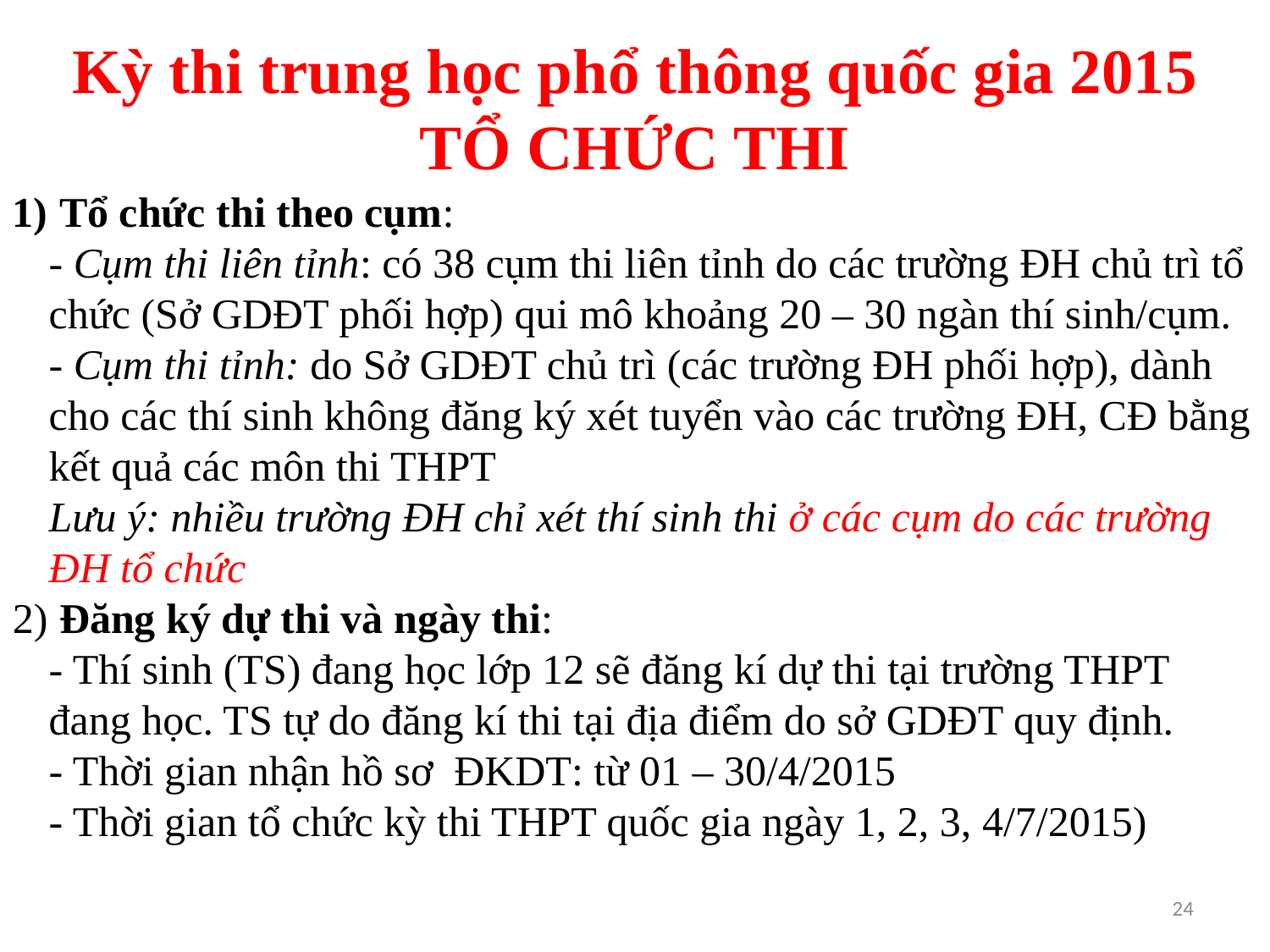

Kỳ thi trung học phổ thông quốc gia 2015
TỔ CHỨC THI
 Tổ chức thi theo cụm:
- Cụm thi liên tỉnh: có 38 cụm thi liên tỉnh do các trường ĐH chủ trì tổ chức (Sở GDĐT phối hợp) qui mô khoảng 20 – 30 ngàn thí sinh/cụm.
- Cụm thi tỉnh: do Sở GDĐT chủ trì (các trường ĐH phối hợp), dành cho các thí sinh không đăng ký xét tuyển vào các trường ĐH, CĐ bằng kết quả các môn thi THPT
Lưu ý: nhiều trường ĐH chỉ xét thí sinh thi ở các cụm do các trường ĐH tổ chức
 Đăng ký dự thi và ngày thi:
- Thí sinh (TS) đang học lớp 12 sẽ đăng kí dự thi tại trường THPT đang học. TS tự do đăng kí thi tại địa điểm do sở GDĐT quy định.
- Thời gian nhận hồ sơ  ĐKDT: từ 01 – 30/4/2015
- Thời gian tổ chức kỳ thi THPT quốc gia ngày 1, 2, 3, 4/7/2015)
24